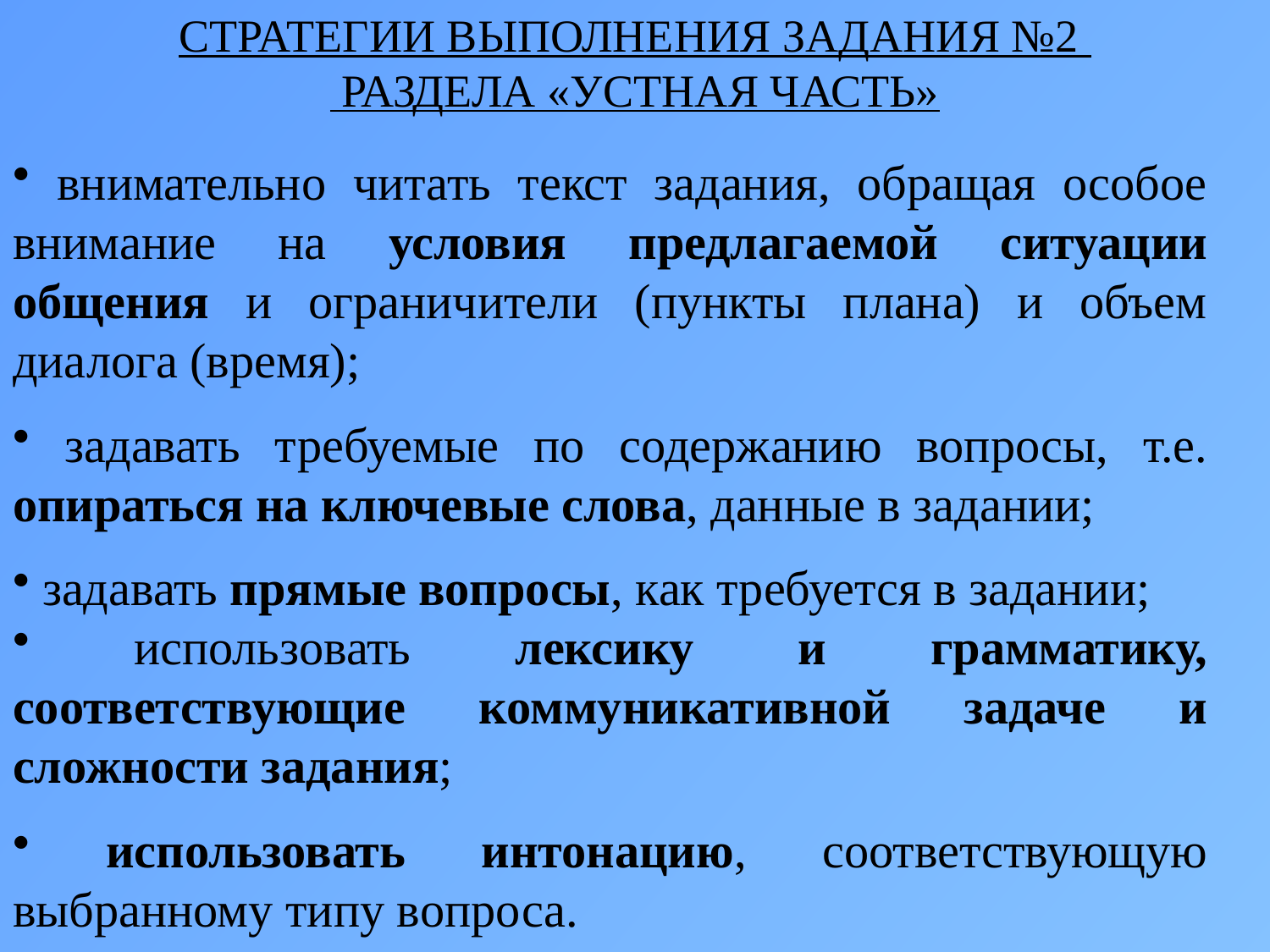

СТРАТЕГИИ ВЫПОЛНЕНИЯ ЗАДАНИЯ №2
 РАЗДЕЛА «УСТНАЯ ЧАСТЬ»
 внимательно читать текст задания, обращая особое внимание на условия предлагаемой ситуации общения и ограничители (пункты плана) и объем диалога (время);

 задавать требуемые по содержанию вопросы, т.е. опираться на ключевые слова, данные в задании;

 задавать прямые вопросы, как требуется в задании;
 использовать лексику и грамматику, соответствующие коммуникативной задаче и сложности задания;

 использовать интонацию, соответствующую выбранному типу вопроса.